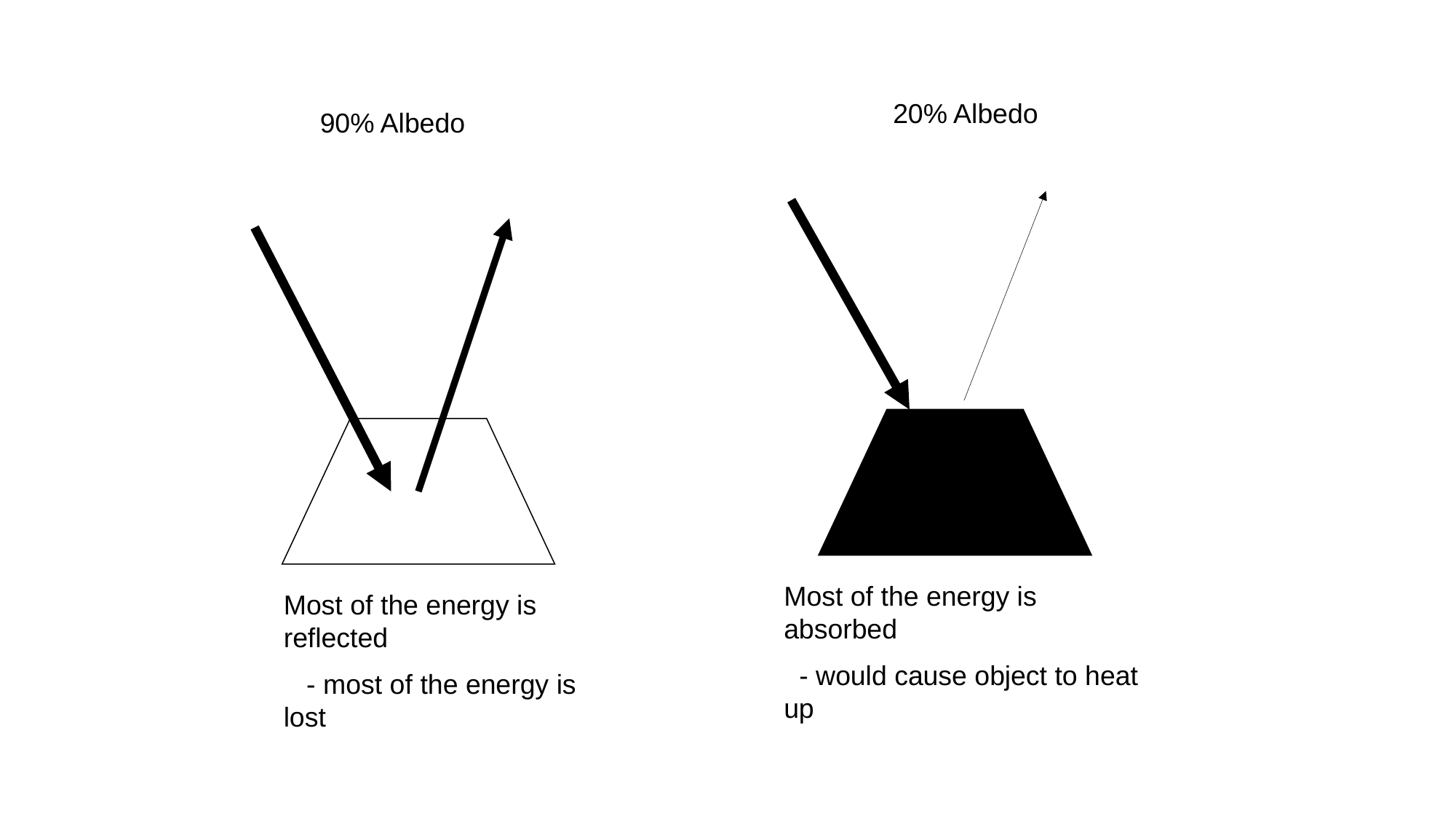

20% Albedo
90% Albedo

Most of the energy is absorbed
  - would cause object to heat up
Most of the energy is reflected
   - most of the energy is lost